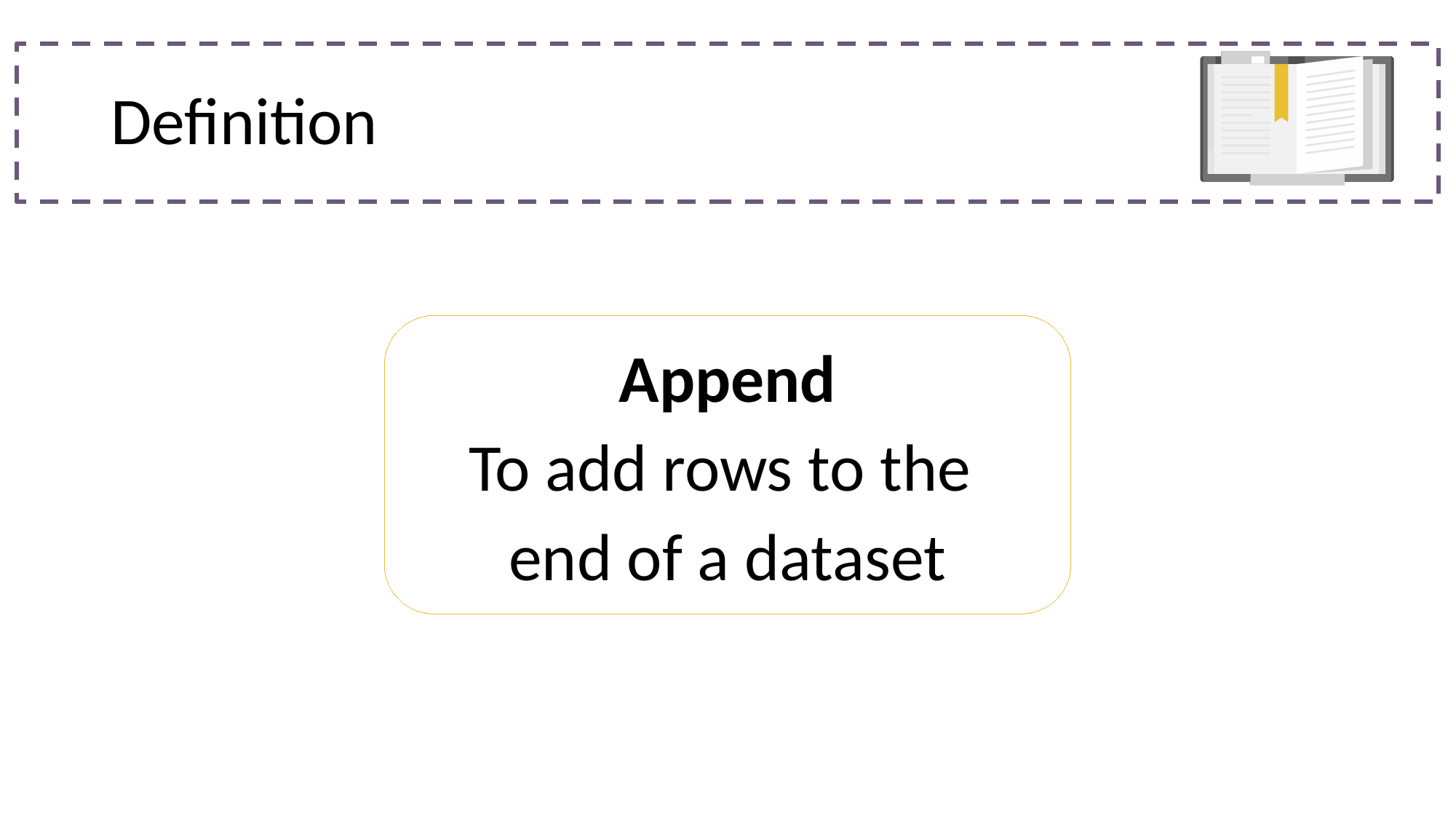

# Definition
Append
To add rows to the
end of a dataset